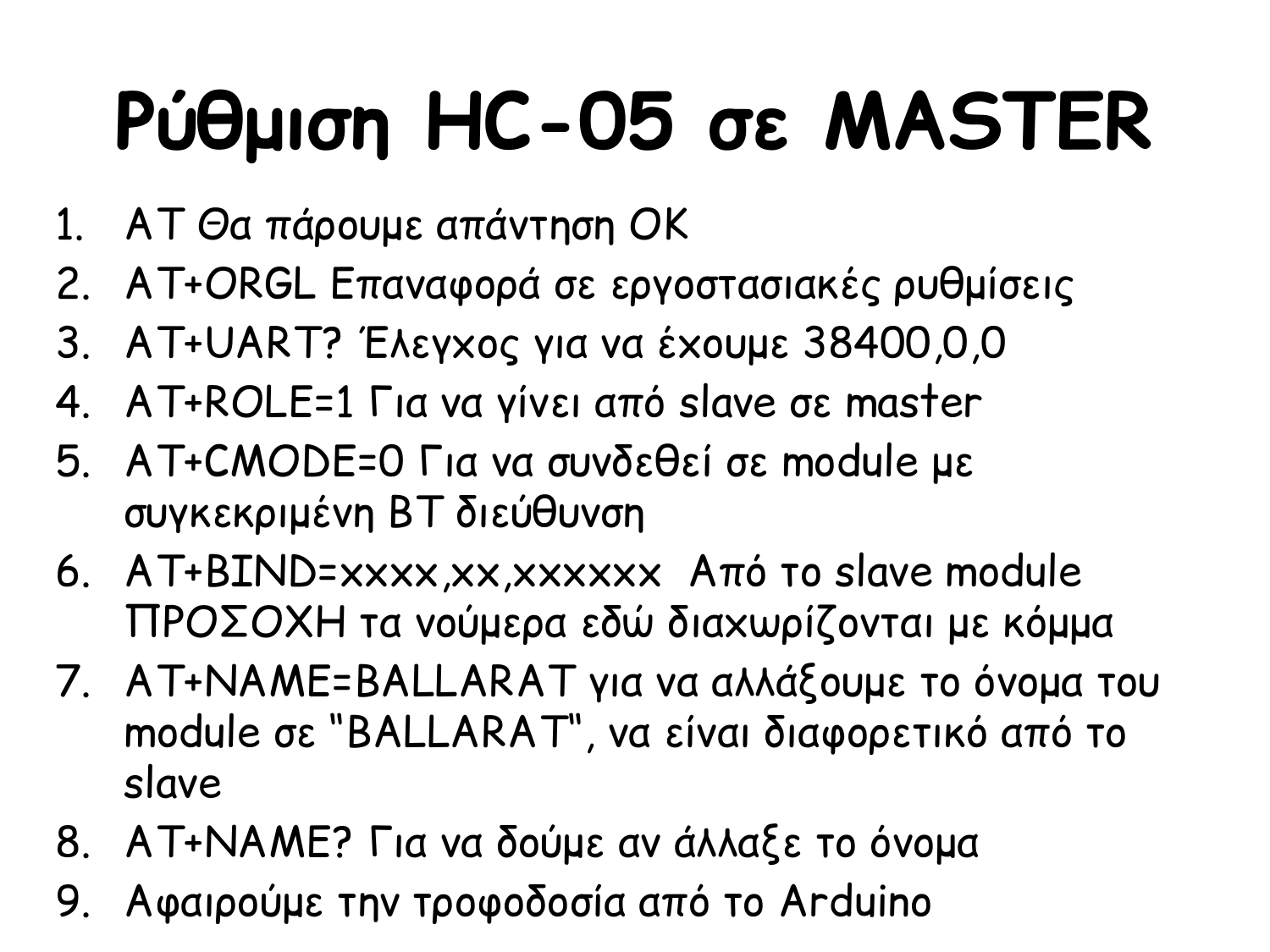

# Ρύθμιση HC-05 σε MASTER
AT Θα πάρουμε απάντηση ΟΚ
AT+ORGL Επαναφορά σε εργοστασιακές ρυθμίσεις
AT+UART? Έλεγχος για να έχουμε 38400,0,0
AT+ROLE=1 Για να γίνει από slave σε master
ΑΤ+CMODE=0 Για να συνδεθεί σε module με συγκεκριμένη ΒΤ διεύθυνση
AT+BIND=xxxx,xx,xxxxxx  Από το slave module ΠΡΟΣΟΧΗ τα νούμερα εδώ διαχωρίζονται με κόμμα
AT+NAME=BALLARAT για να αλλάξουμε το όνομα του module σε “BALLARAT“, να είναι διαφορετικό από το slave
AT+NAME? Για να δούμε αν άλλαξε το όνομα
Αφαιρούμε την τροφοδοσία από το Arduino